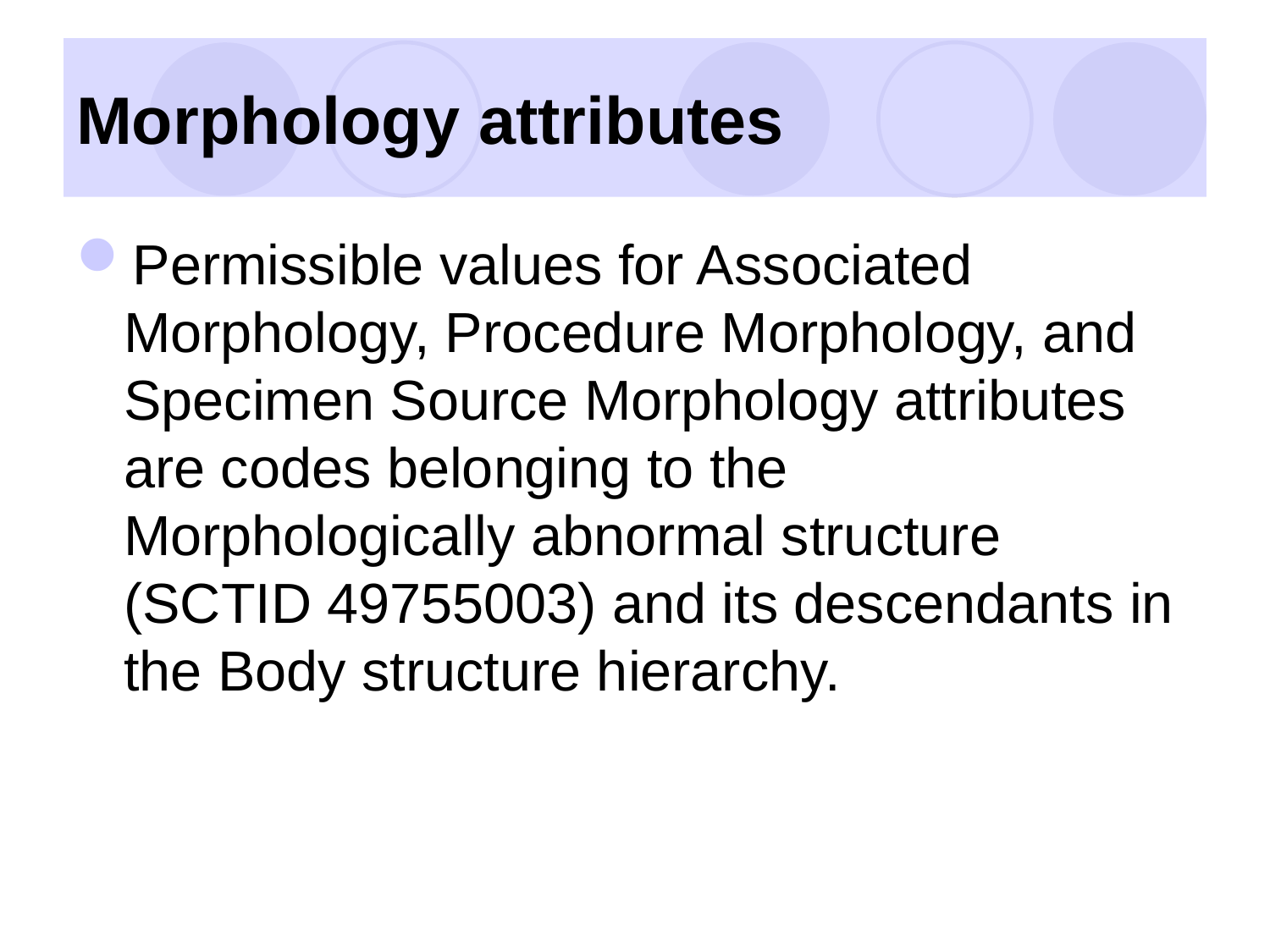

# Morphology attributes
Permissible values for Associated Morphology, Procedure Morphology, and Specimen Source Morphology attributes are codes belonging to the Morphologically abnormal structure (SCTID 49755003) and its descendants in the Body structure hierarchy.